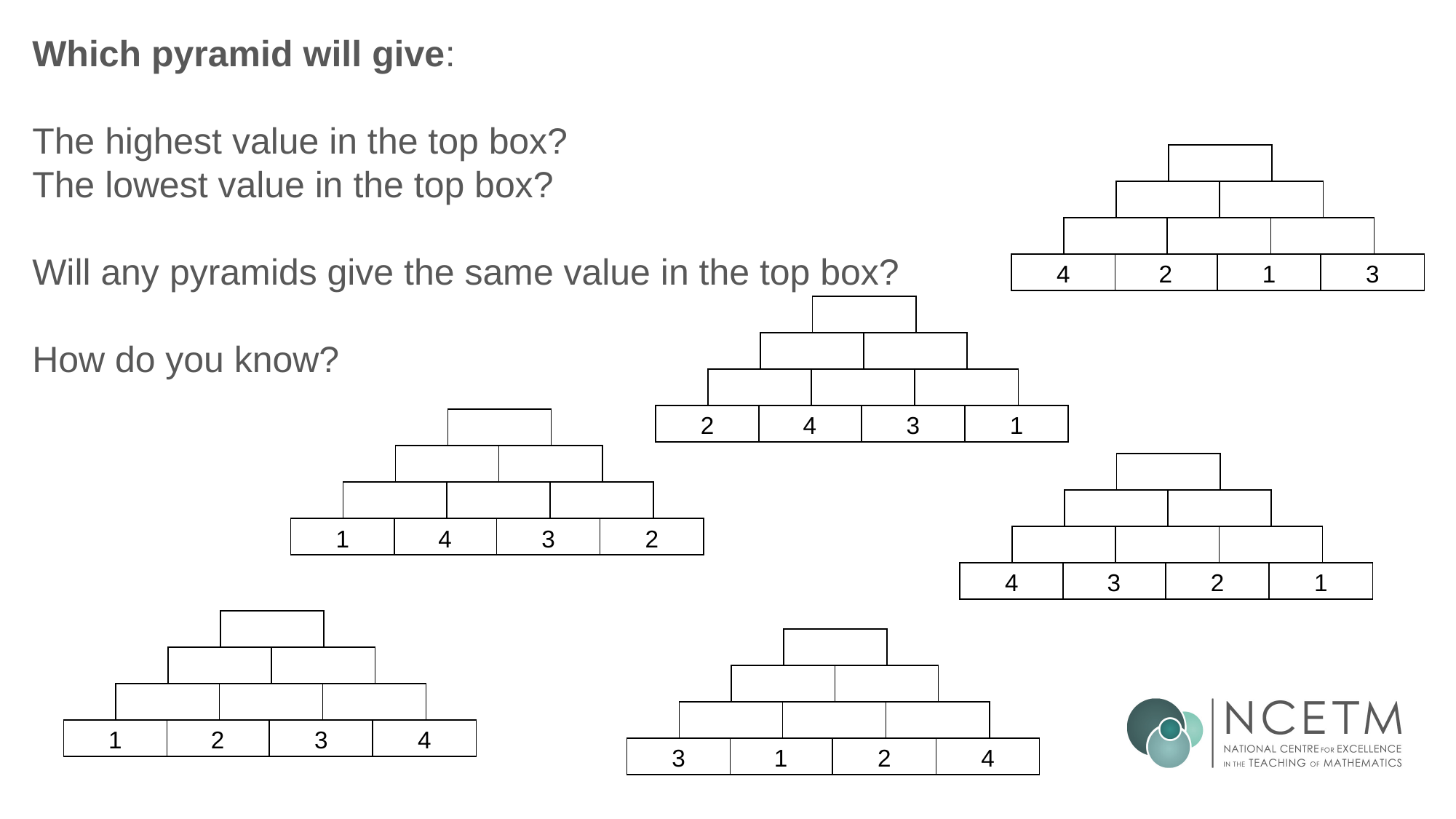

# Which pyramid will give: The highest value in the top box? The lowest value in the top box? Will any pyramids give the same value in the top box? How do you know?

4
2
1
3

2
4
3
1

1
4
3
2

4
3
2
1

1
2
3
4
3
1
2
4